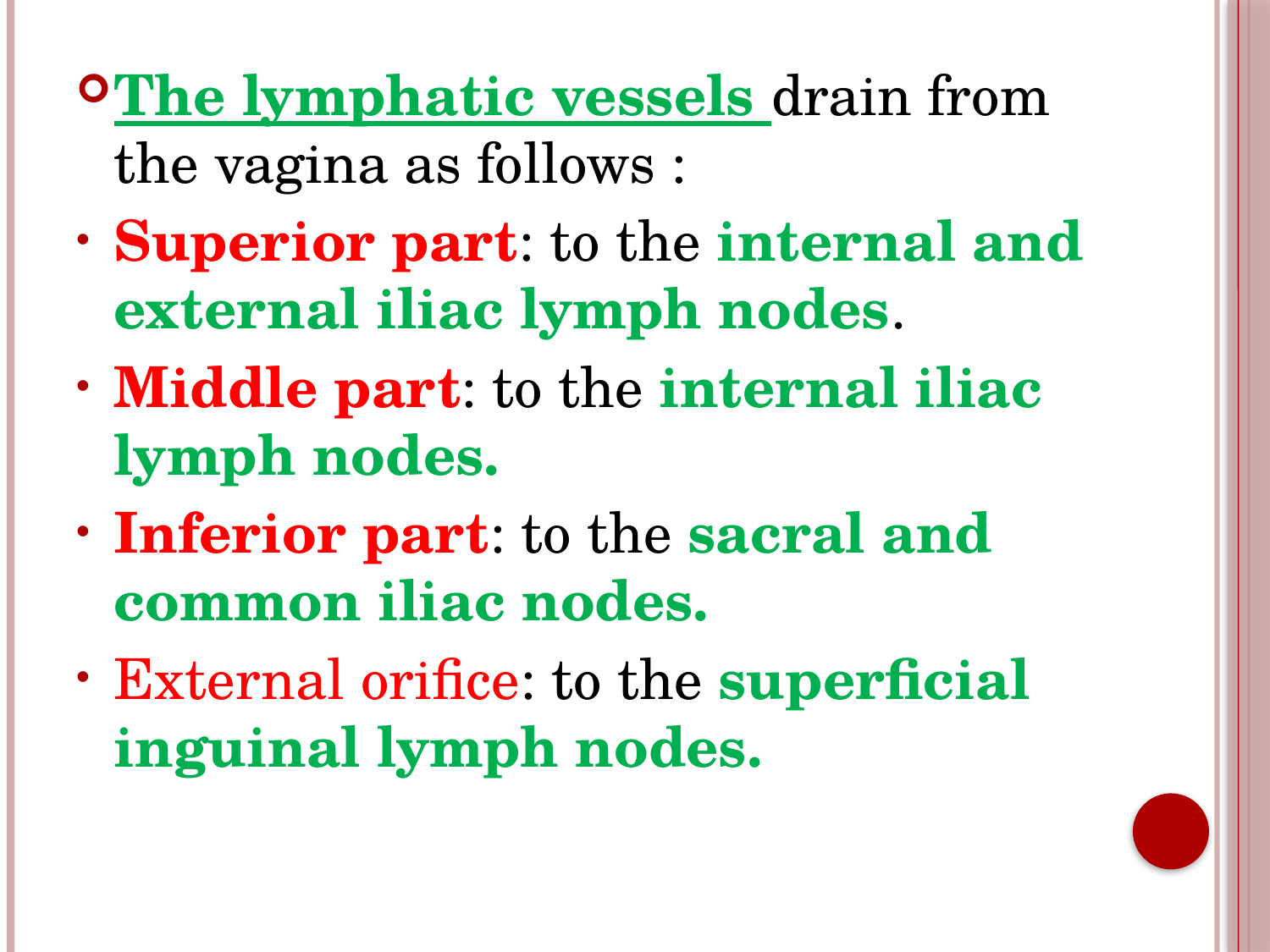

The lymphatic vessels drain from the vagina as follows :
Superior part: to the internal and external iliac lymph nodes.
Middle part: to the internal iliac lymph nodes.
Inferior part: to the sacral and common iliac nodes.
External orifice: to the superficial inguinal lymph nodes.